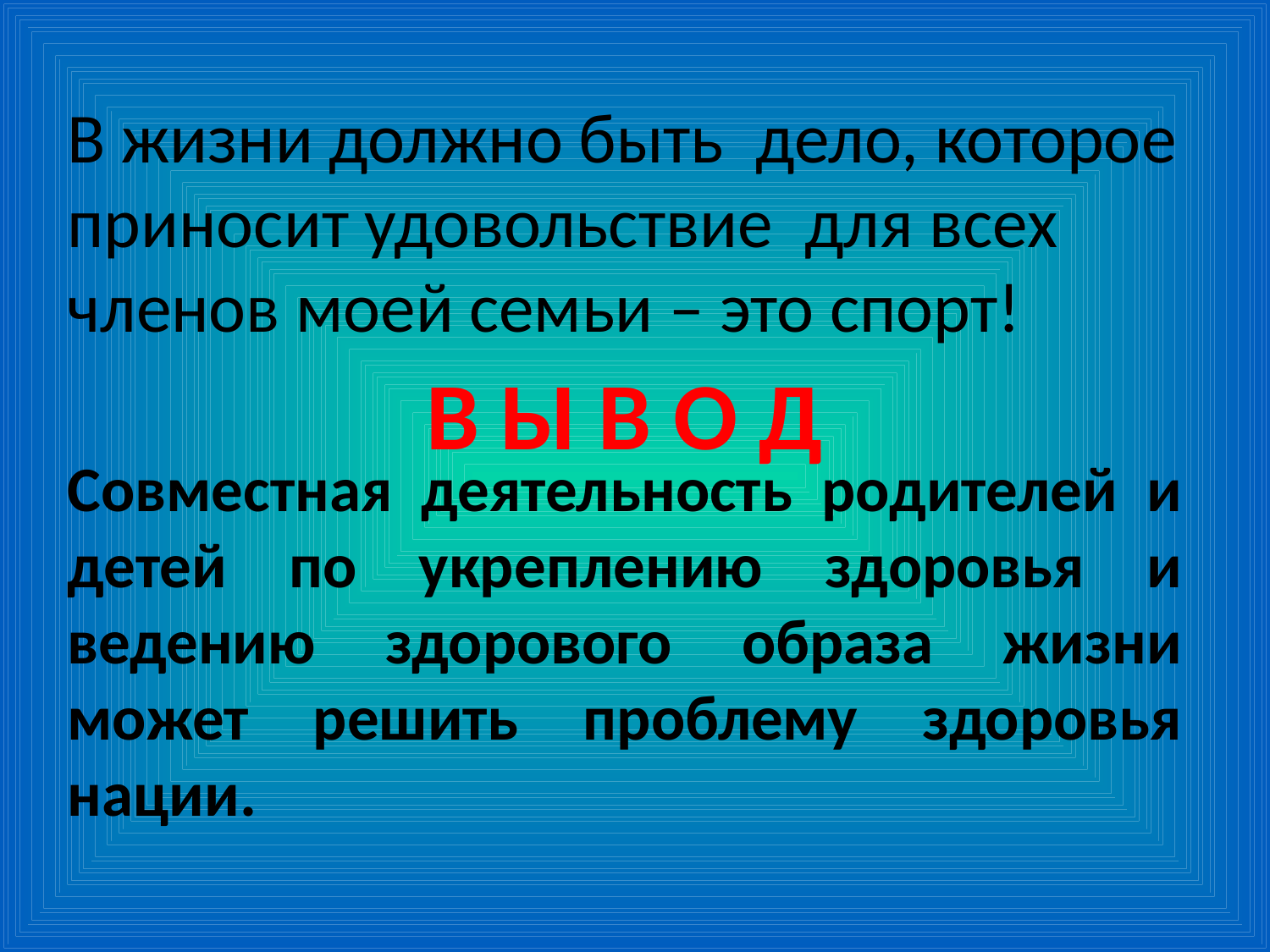

В жизни должно быть  дело, которое приносит удовольствие  для всех членов моей семьи – это спорт!
В Ы В О Д
Совместная деятельность родителей и детей по укреплению здоровья и ведению здорового образа жизни может решить проблему здоровья нации.